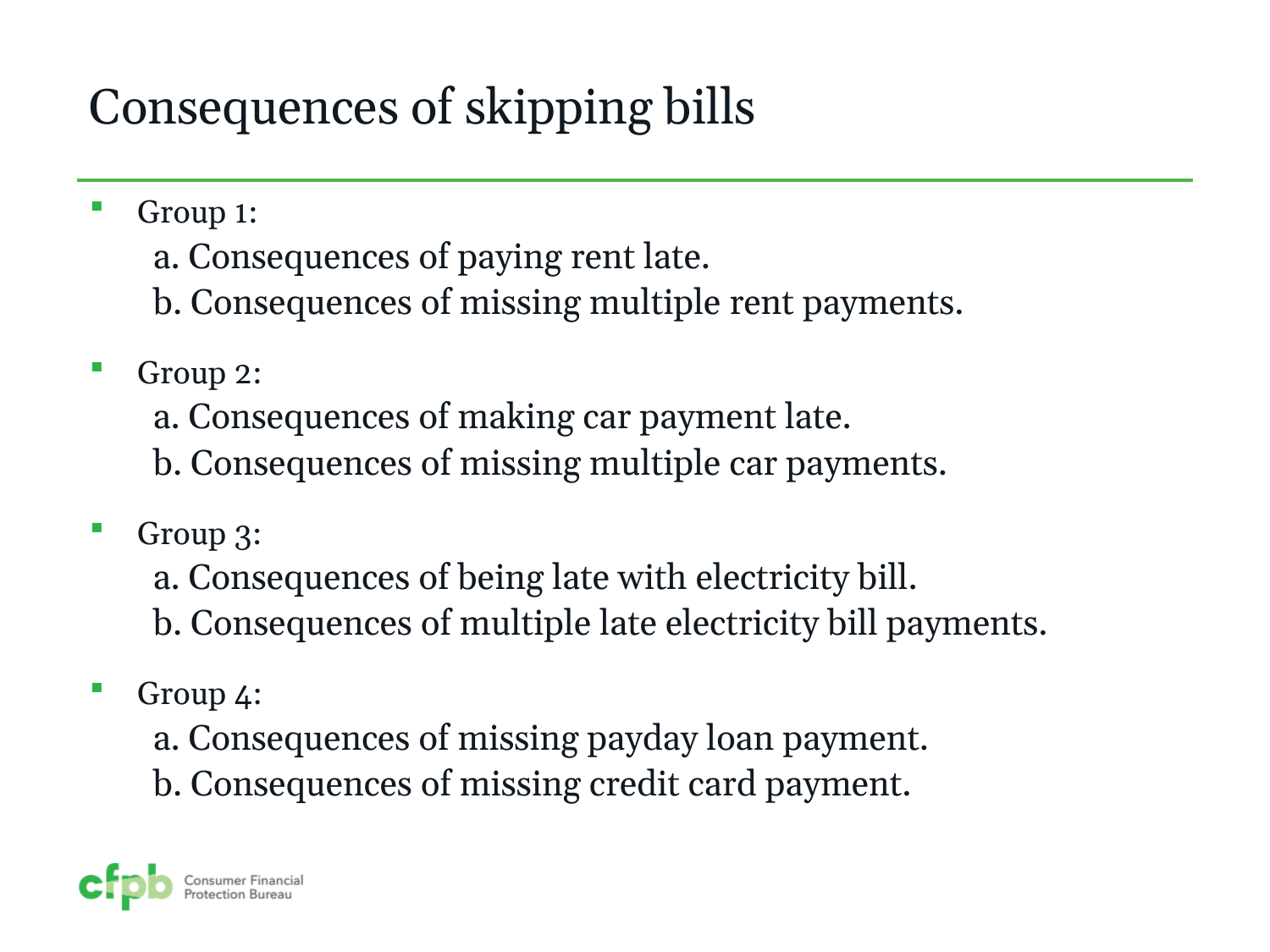

# Consequences of skipping bills
Group 1:
a. Consequences of paying rent late.
b. Consequences of missing multiple rent payments.
Group 2:
a. Consequences of making car payment late.
b. Consequences of missing multiple car payments.
Group 3:
a. Consequences of being late with electricity bill.
b. Consequences of multiple late electricity bill payments.
Group 4:
a. Consequences of missing payday loan payment.
b. Consequences of missing credit card payment.